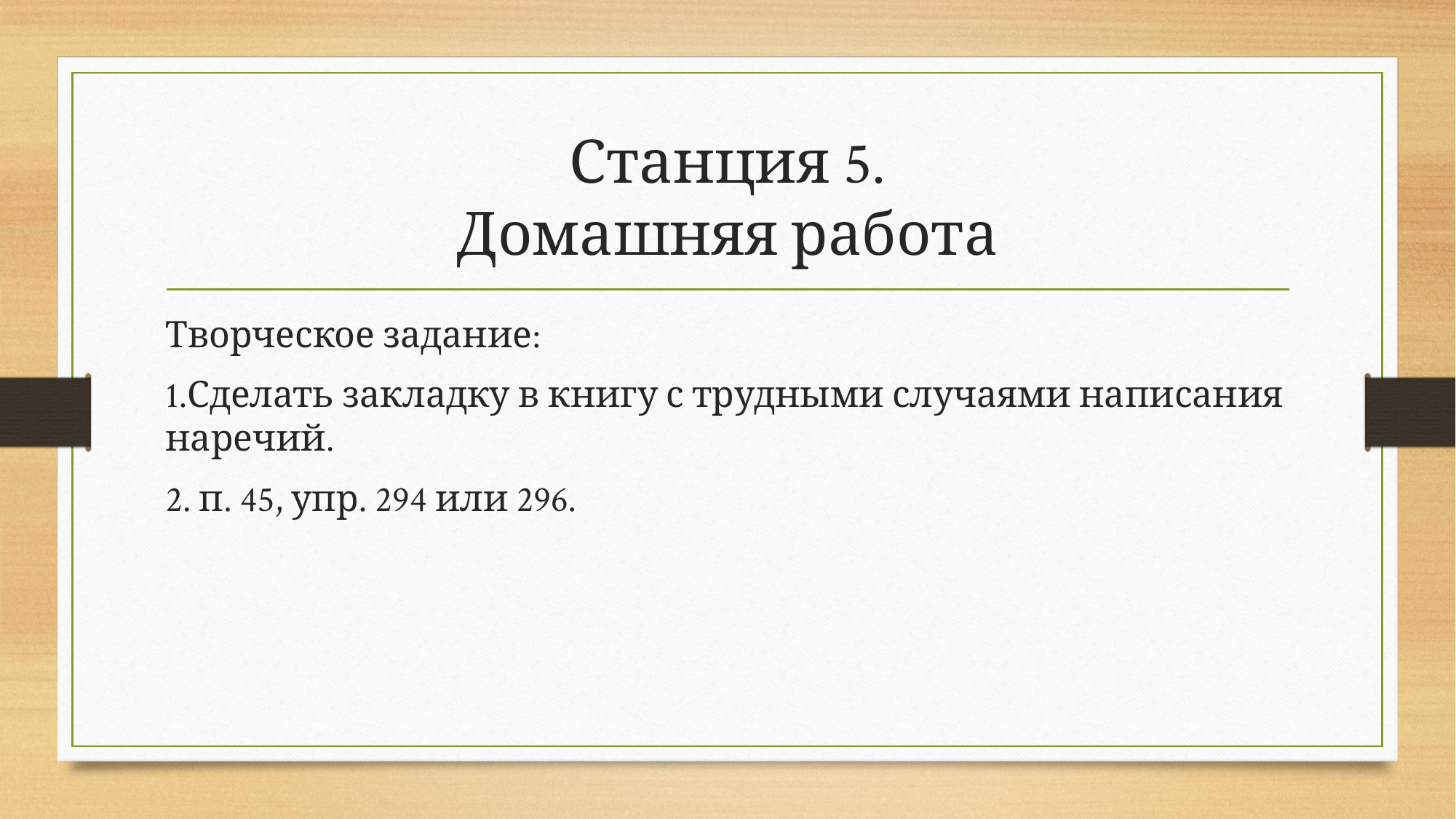

# Станция 5. Домашняя работа
Творческое задание:
1.Сделать закладку в книгу с трудными случаями написания наречий.
2. п. 45, упр. 294 или 296.